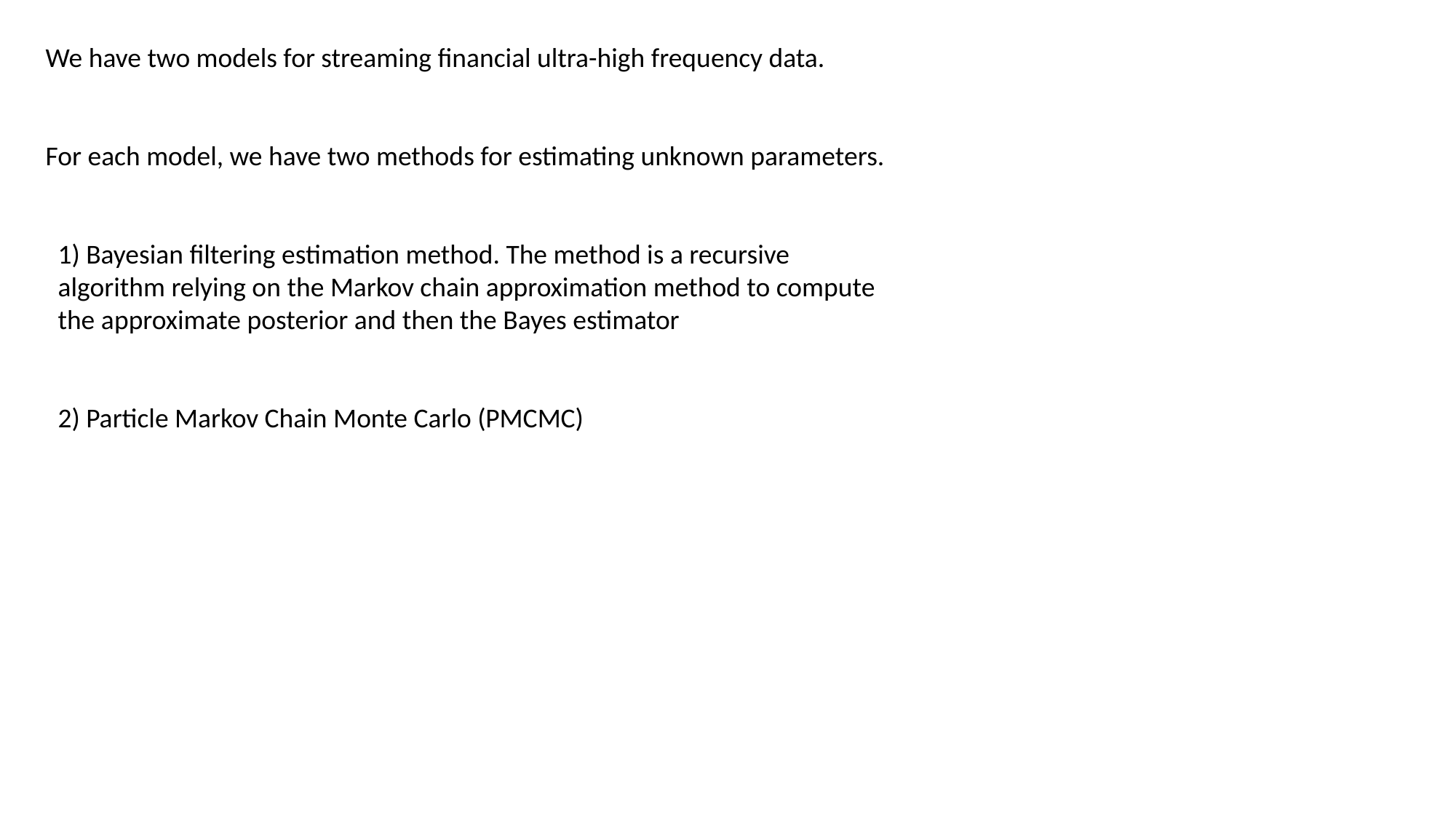

We have two models for streaming financial ultra-high frequency data.

For each model, we have two methods for estimating unknown parameters.

  1) Bayesian filtering estimation method. The method is a recursive
  algorithm relying on the Markov chain approximation method to compute
  the approximate posterior and then the Bayes estimator

  2) Particle Markov Chain Monte Carlo (PMCMC)